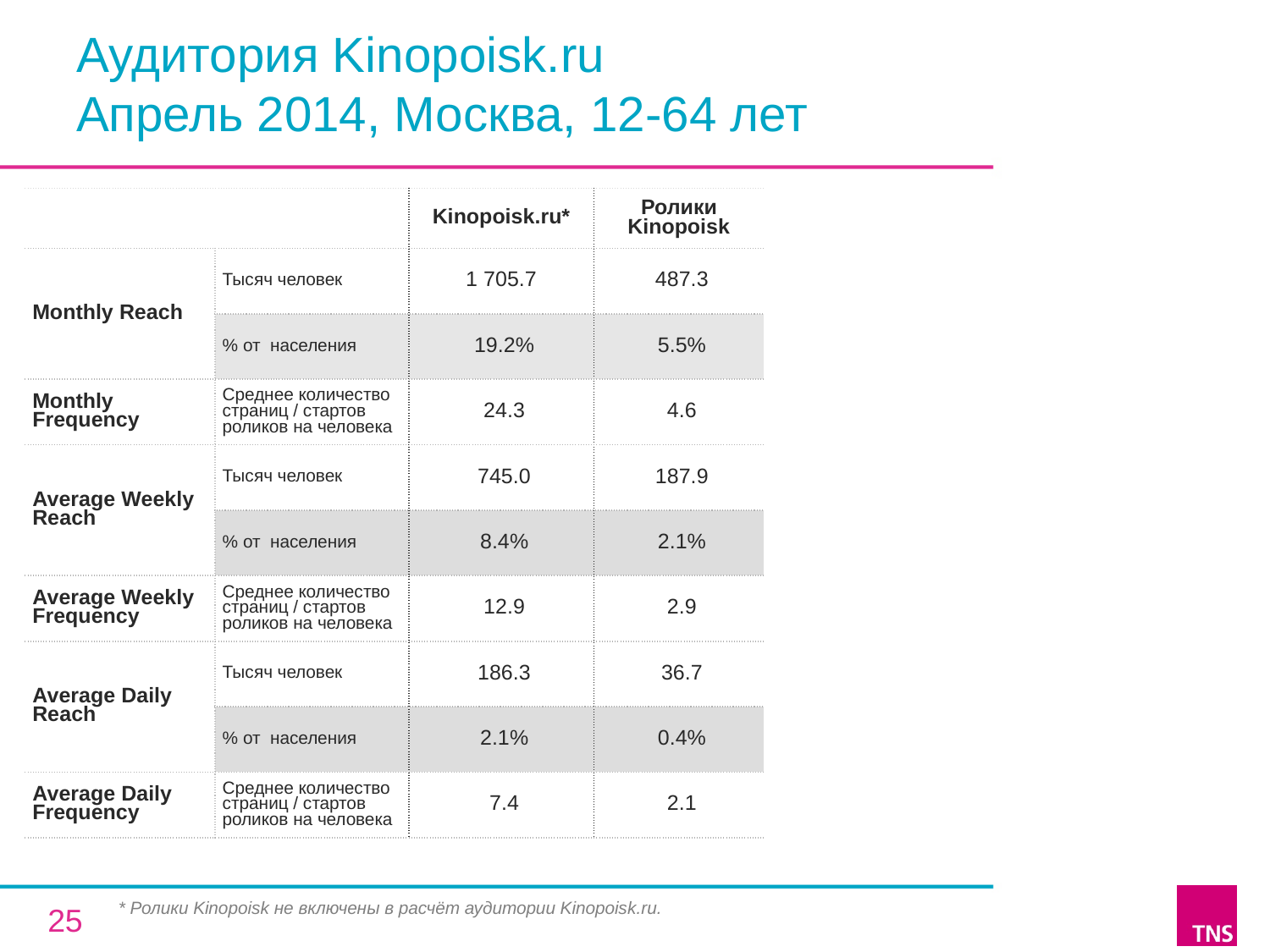

# Аудитория Kinopoisk.ru Апрель 2014, Москва, 12-64 лет
|  |  | Kinopoisk.ru\* | Ролики Kinopoisk |
| --- | --- | --- | --- |
| Monthly Reach | Тысяч человек | 1 705.7 | 487.3 |
|  | % от населения | 19.2% | 5.5% |
| Monthly Frequency | Среднее количество страниц / стартов роликов на человека | 24.3 | 4.6 |
| Average Weekly Reach | Тысяч человек | 745.0 | 187.9 |
|  | % от населения | 8.4% | 2.1% |
| Average Weekly Frequency | Среднее количество страниц / стартов роликов на человека | 12.9 | 2.9 |
| Average Daily Reach | Тысяч человек | 186.3 | 36.7 |
|  | % от населения | 2.1% | 0.4% |
| Average Daily Frequency | Среднее количество страниц / стартов роликов на человека | 7.4 | 2.1 |
* Ролики Kinopoisk не включены в расчёт аудитории Kinopoisk.ru.
25